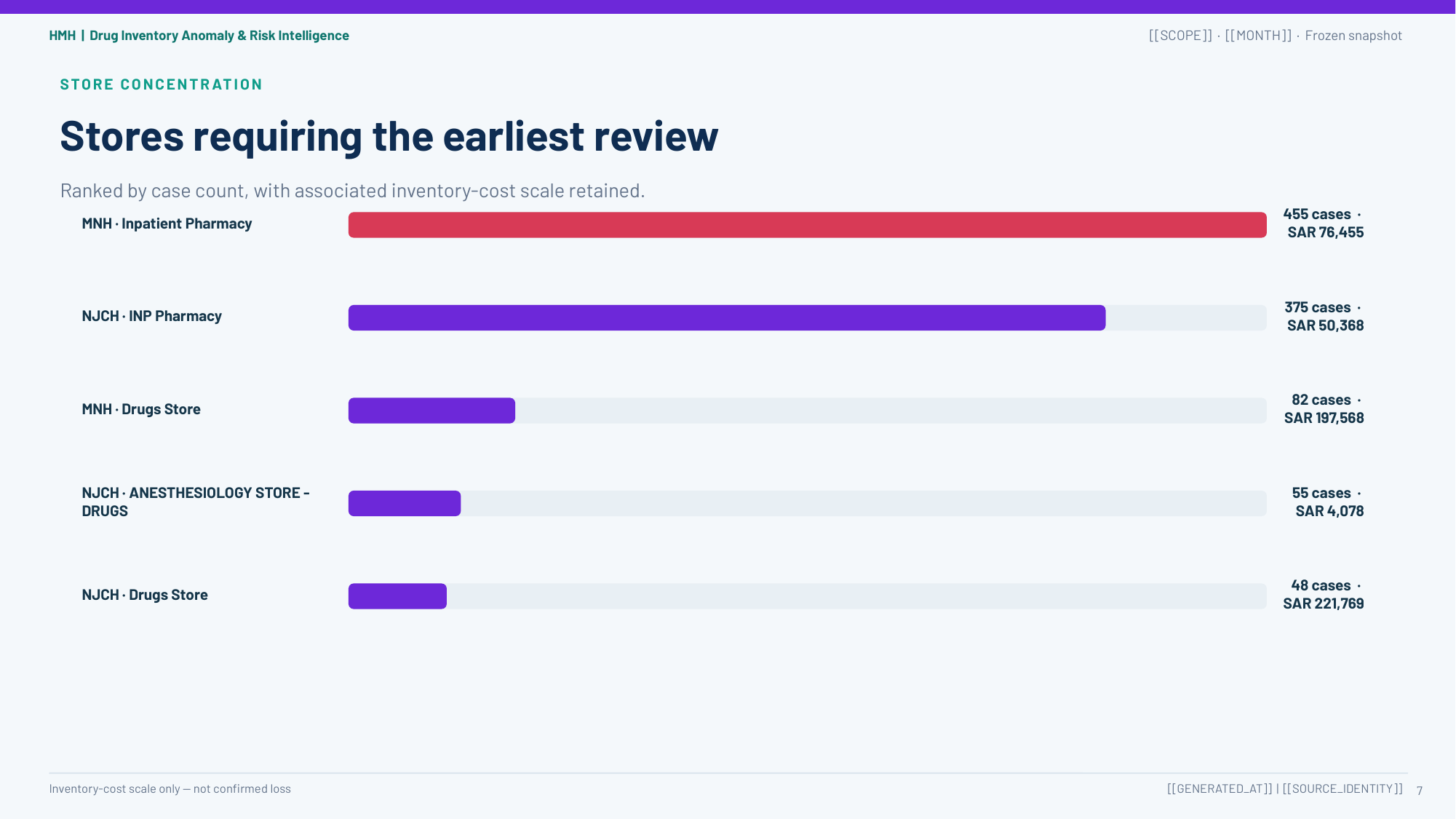

STORE CONCENTRATION
Stores requiring the earliest review
Ranked by case count, with associated inventory-cost scale retained.
MNH · Inpatient Pharmacy
455 cases  ·  SAR 76,455

NJCH · INP Pharmacy
375 cases  ·  SAR 50,368

MNH · Drugs Store
82 cases  ·  SAR 197,568

NJCH · ANESTHESIOLOGY STORE -DRUGS
55 cases  ·  SAR 4,078

NJCH · Drugs Store
48 cases  ·  SAR 221,769

7